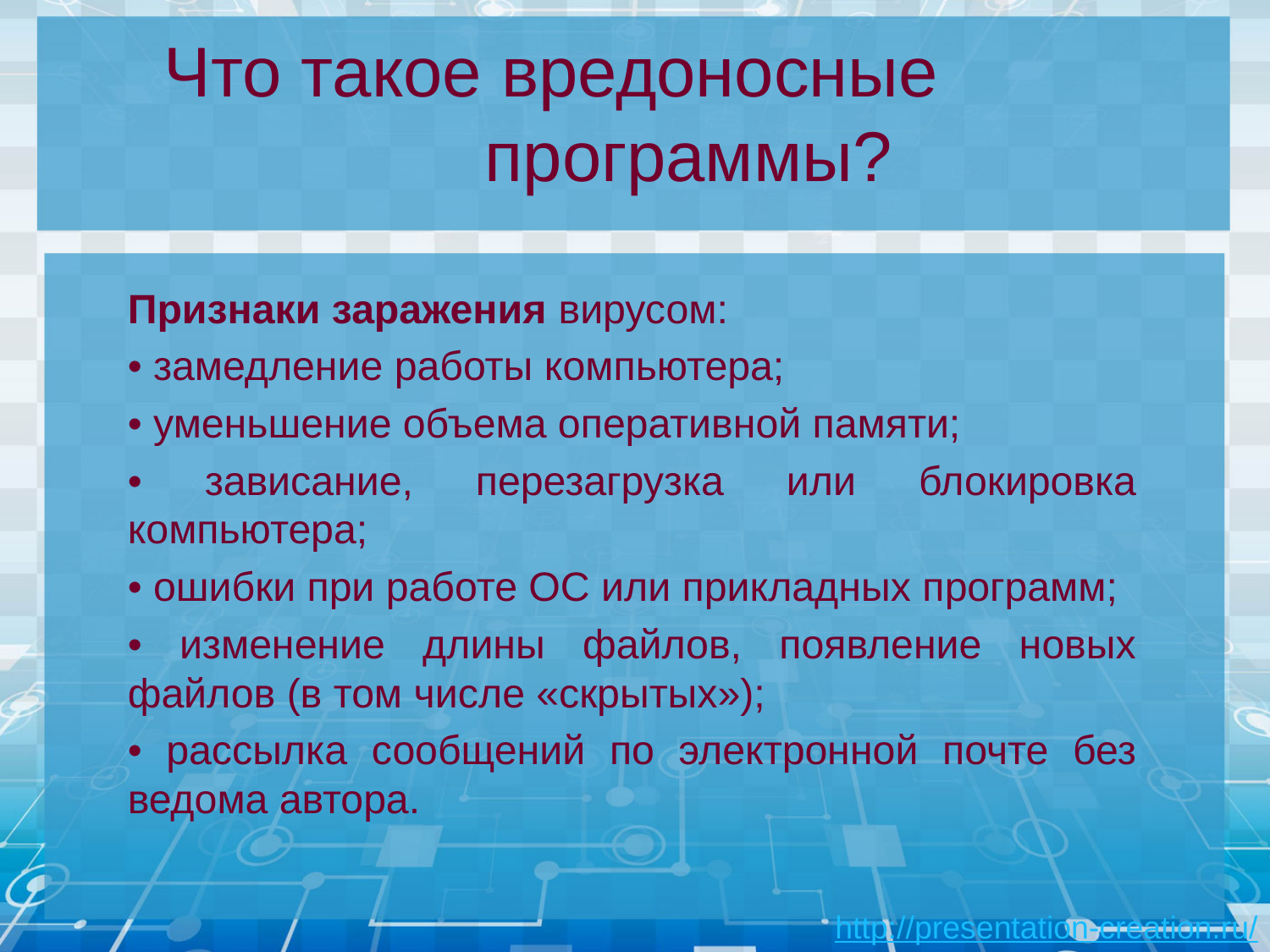

# Что такое вредоносные               программы?
Признаки заражения вирусом:
• замедление работы компьютера;
• уменьшение объема оперативной памяти;
• зависание, перезагрузка или блокировка компьютера;
• ошибки при работе ОС или прикладных программ;
• изменение длины файлов, появление новых файлов (в том числе «скрытых»);
• рассылка сообщений по электронной почте без ведома автора.